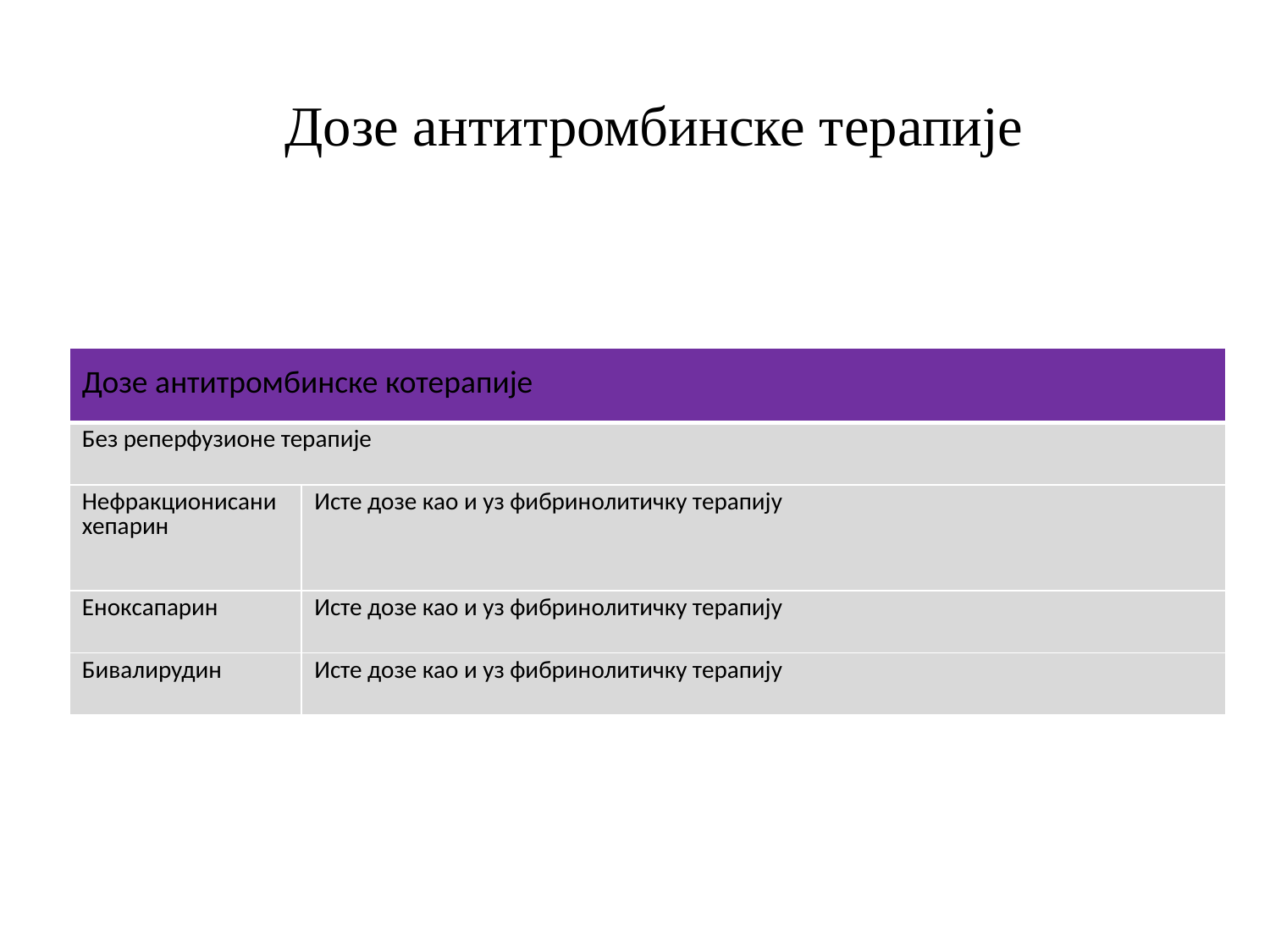

# Дозе антитромбинске терапије
| Дозе антитромбинске котерапије |  |
| --- | --- |
| Без реперфузионе терапије |  |
| Нефракционисани хепарин | Исте дозе као и уз фибринолитичку терапију |
| Еноксапарин | Исте дозе као и уз фибринолитичку терапију |
| Бивалирудин | Исте дозе као и уз фибринолитичку терапију |